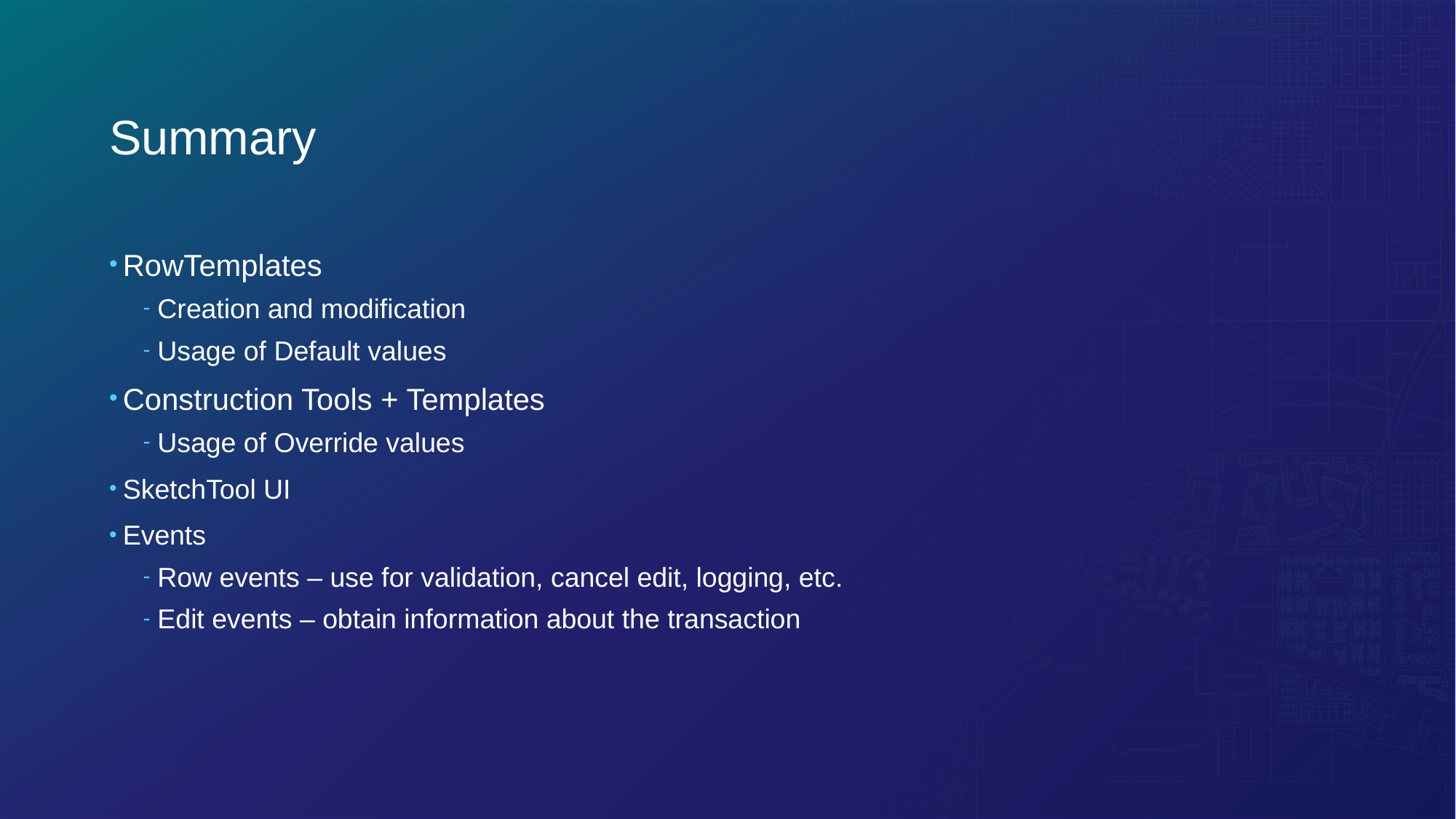

# Summary
RowTemplates
Creation and modification
Usage of Default values
Construction Tools + Templates
Usage of Override values
SketchTool UI
Events
Row events – use for validation, cancel edit, logging, etc.
Edit events – obtain information about the transaction